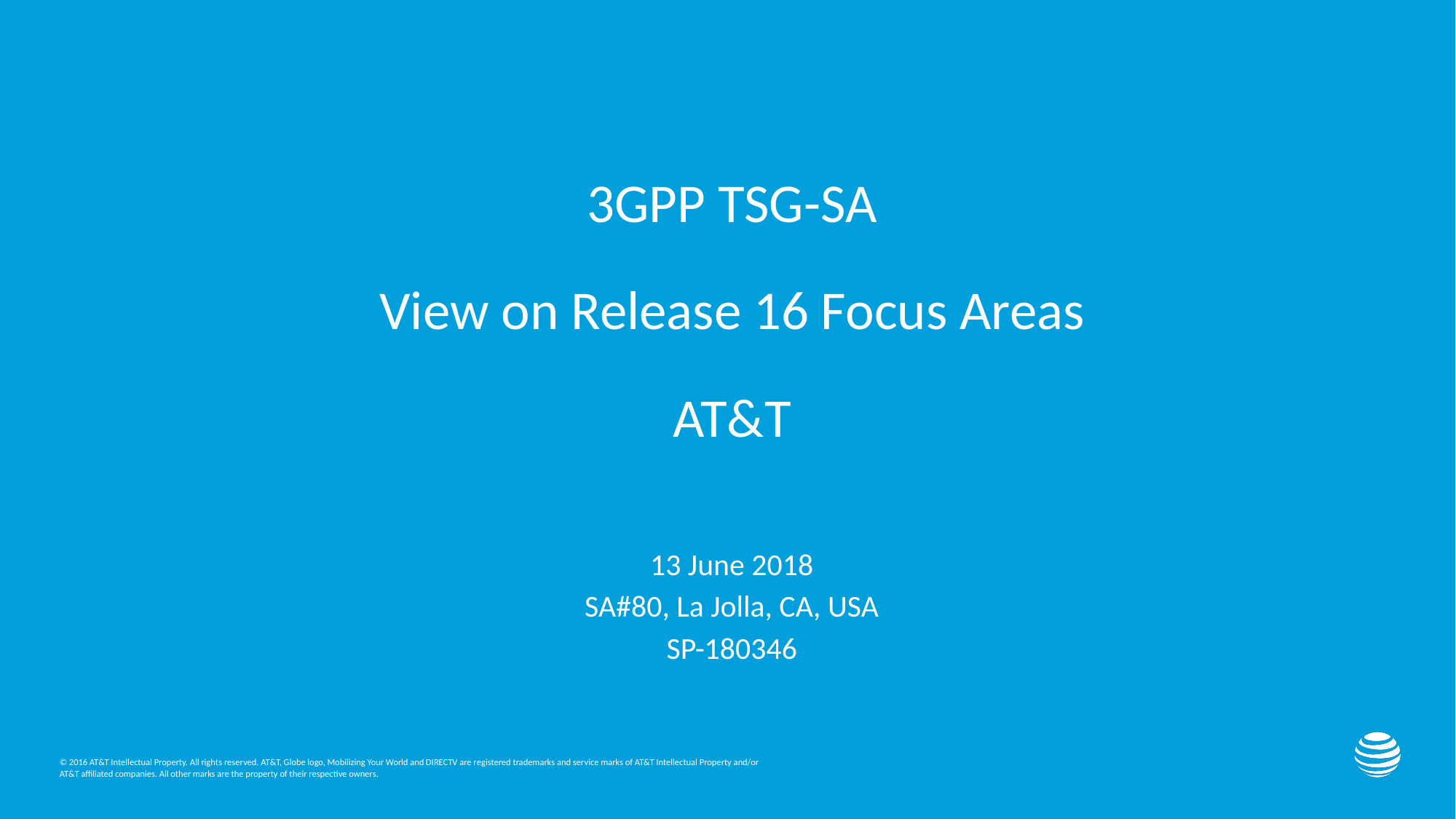

# 3GPP TSG-SA View on Release 16 Focus Areas AT&T

13 June 2018
SA#80, La Jolla, CA, USA
SP-180346